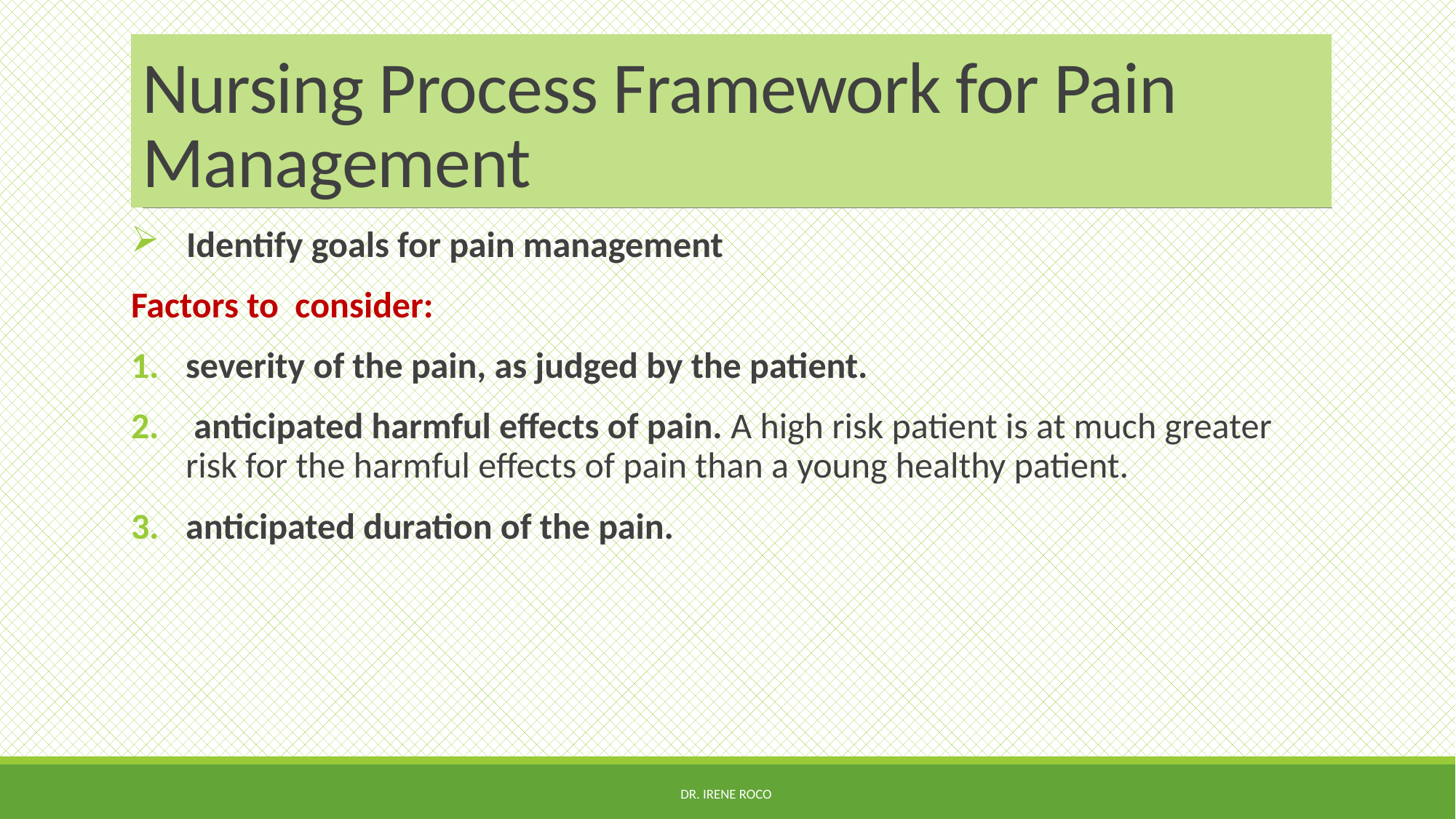

# Nursing Process Framework for Pain Management
Identify goals for pain management
Factors to  consider:
severity of the pain, as judged by the patient.
 anticipated harmful effects of pain. A high risk patient is at much greater risk for the harmful effects of pain than a young healthy patient.
anticipated duration of the pain.

Dr. Irene Roco